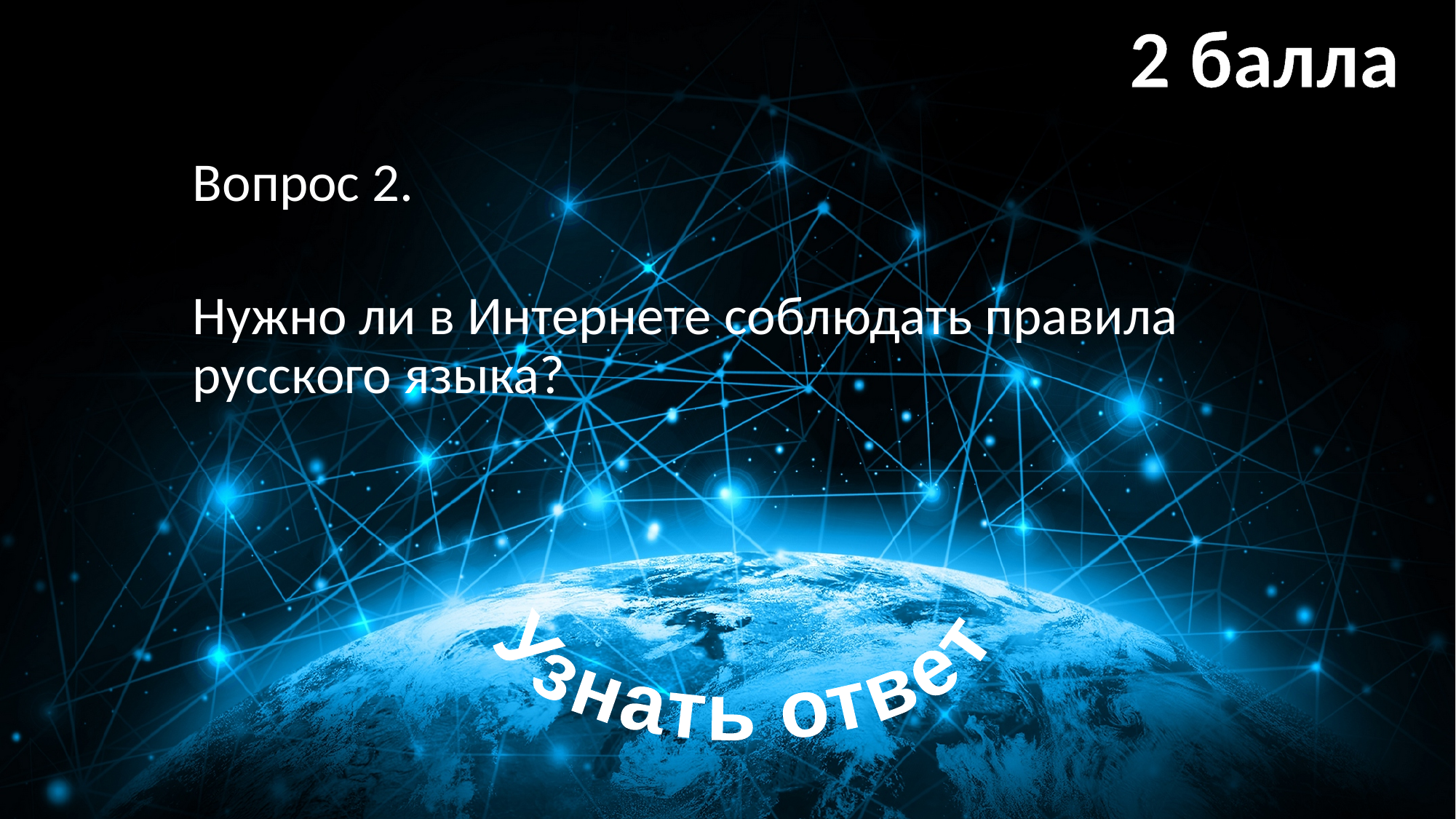

2 балла
Вопрос 2.
Нужно ли в Интернете соблюдать правила русского языка?
Узнать ответ